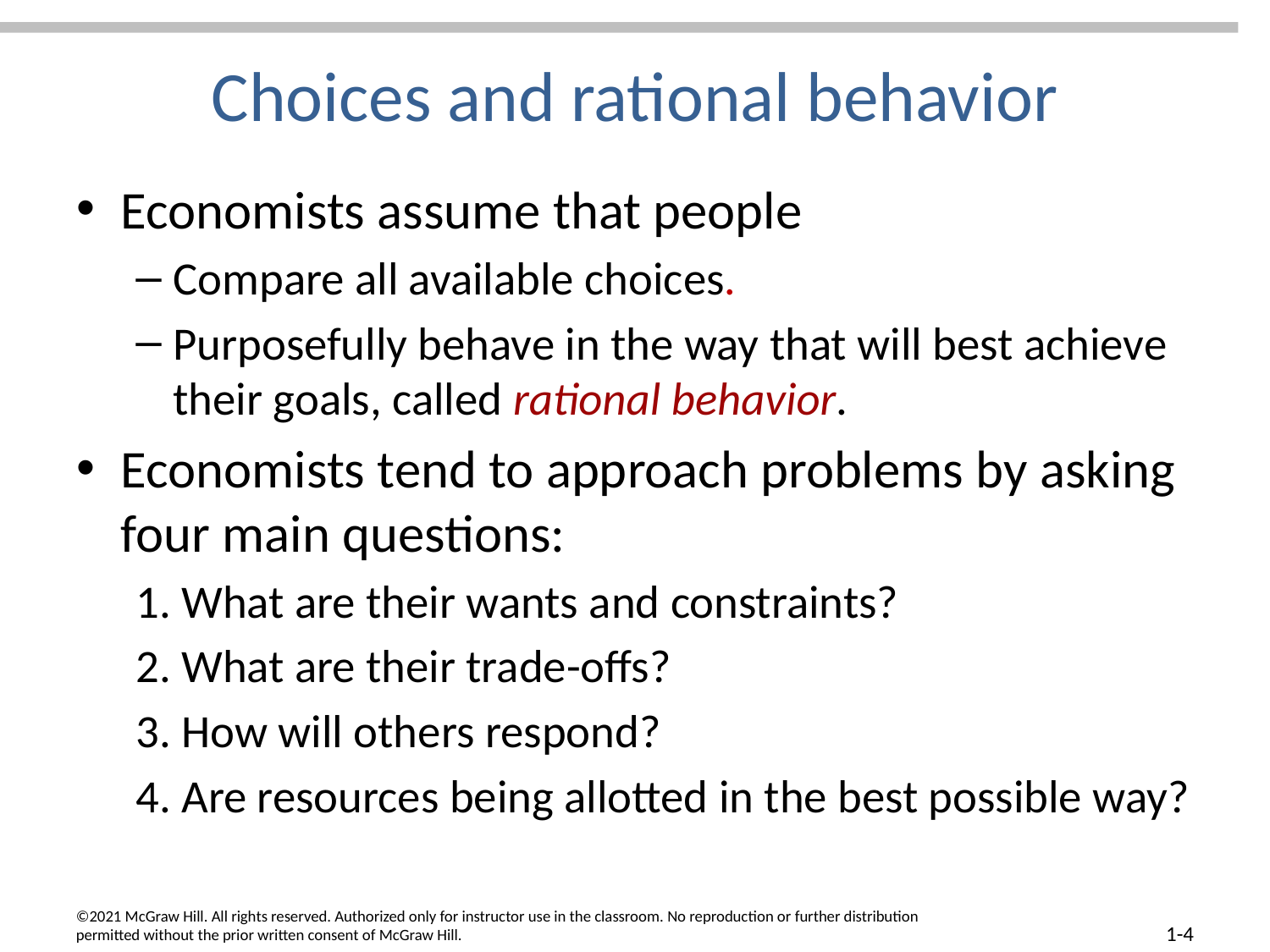

# Choices and rational behavior
Economists assume that people
Compare all available choices.
Purposefully behave in the way that will best achieve their goals, called rational behavior.
Economists tend to approach problems by asking four main questions:
1. What are their wants and constraints?
2. What are their trade-offs?
3. How will others respond?
4. Are resources being allotted in the best possible way?